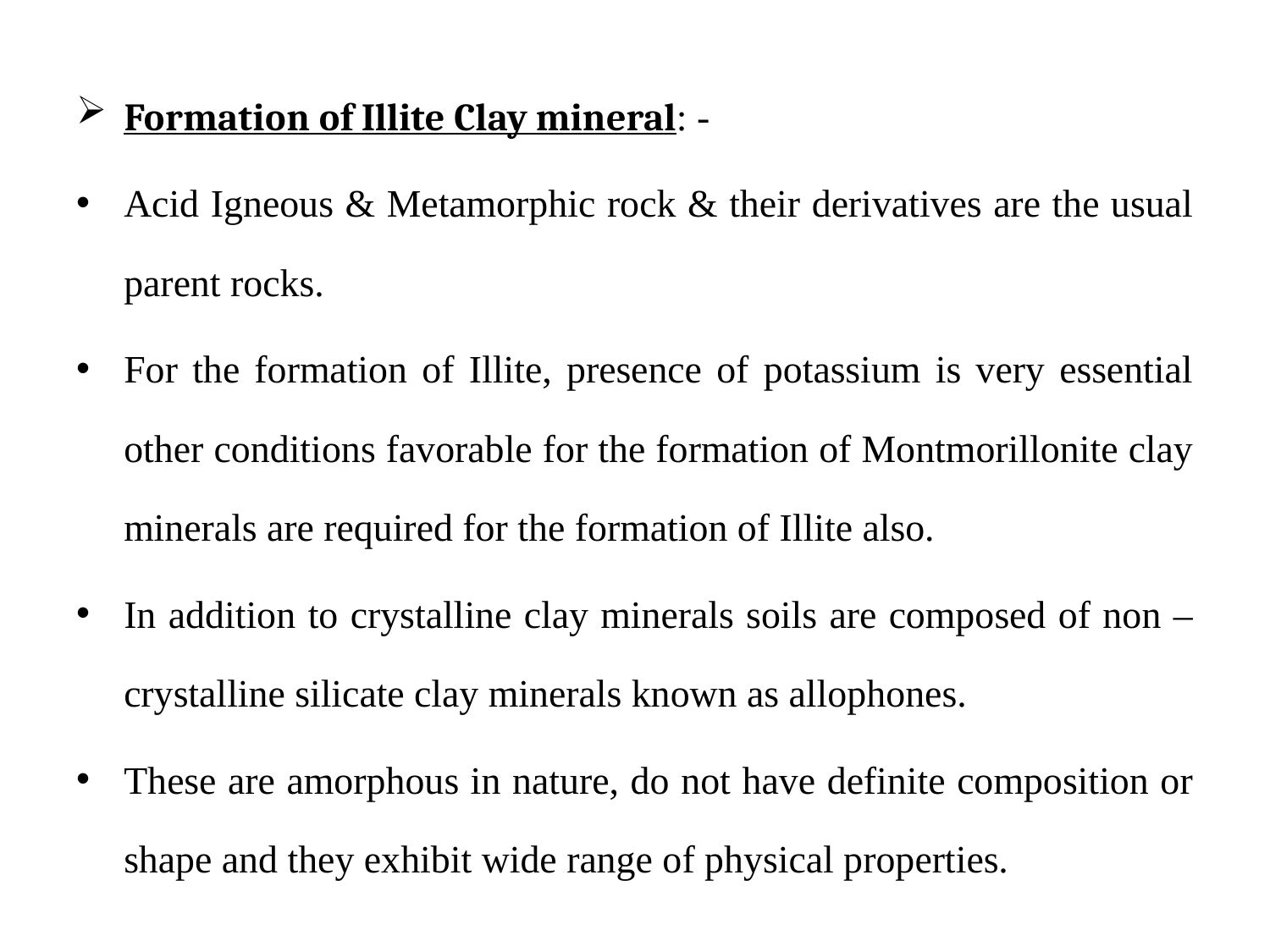

Formation of Illite Clay mineral: -
Acid Igneous & Metamorphic rock & their derivatives are the usual parent rocks.
For the formation of Illite, presence of potassium is very essential other conditions favorable for the formation of Montmorillonite clay minerals are required for the formation of Illite also.
In addition to crystalline clay minerals soils are composed of non – crystalline silicate clay minerals known as allophones.
These are amorphous in nature, do not have definite composition or shape and they exhibit wide range of physical properties.